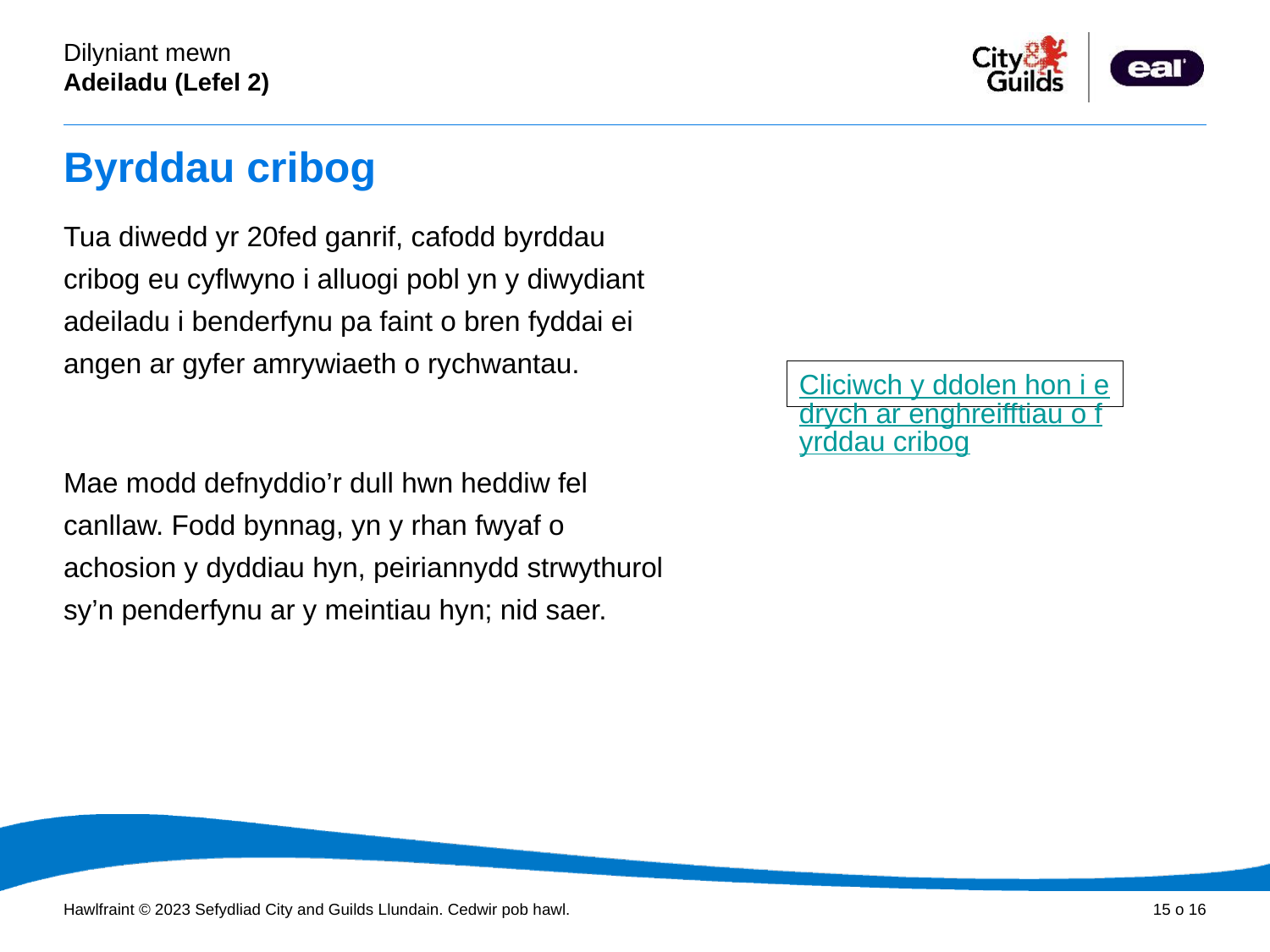

# Byrddau cribog
Tua diwedd yr 20fed ganrif, cafodd byrddau cribog eu cyflwyno i alluogi pobl yn y diwydiant adeiladu i benderfynu pa faint o bren fyddai ei angen ar gyfer amrywiaeth o rychwantau.

Mae modd defnyddio’r dull hwn heddiw fel canllaw. Fodd bynnag, yn y rhan fwyaf o achosion y dyddiau hyn, peiriannydd strwythurol sy’n penderfynu ar y meintiau hyn; nid saer.

Cliciwch y ddolen hon i edrych ar enghreifftiau o fyrddau cribog